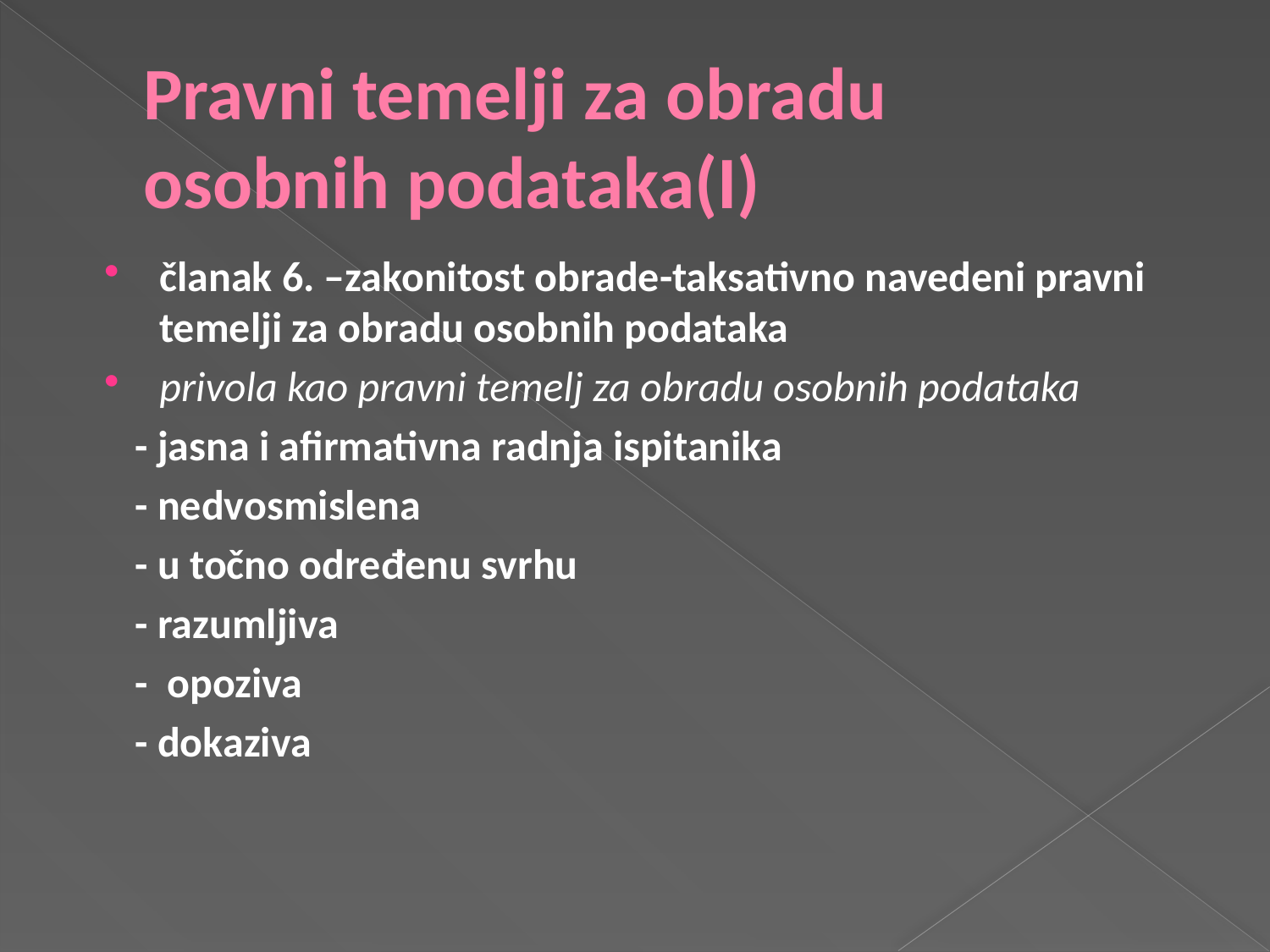

# Pravni temelji za obradu osobnih podataka(I)
članak 6. –zakonitost obrade-taksativno navedeni pravni temelji za obradu osobnih podataka
privola kao pravni temelj za obradu osobnih podataka
    - jasna i afirmativna radnja ispitanika
    - nedvosmislena
    - u točno određenu svrhu
    - razumljiva
    -  opoziva
    - dokaziva